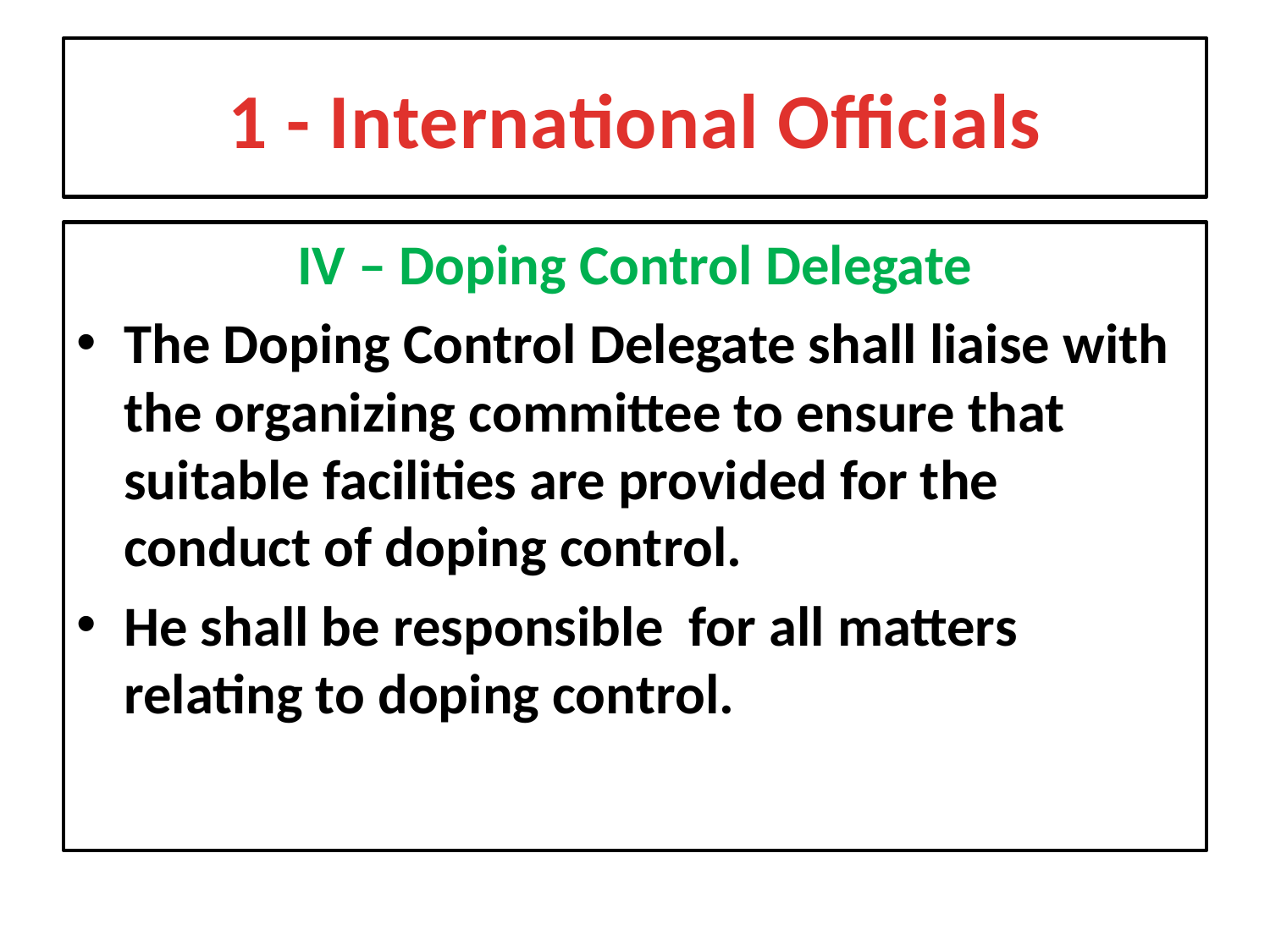

# 1 - International Officials
IV – Doping Control Delegate
The Doping Control Delegate shall liaise with the organizing committee to ensure that suitable facilities are provided for the conduct of doping control.
He shall be responsible  for all matters relating to doping control.